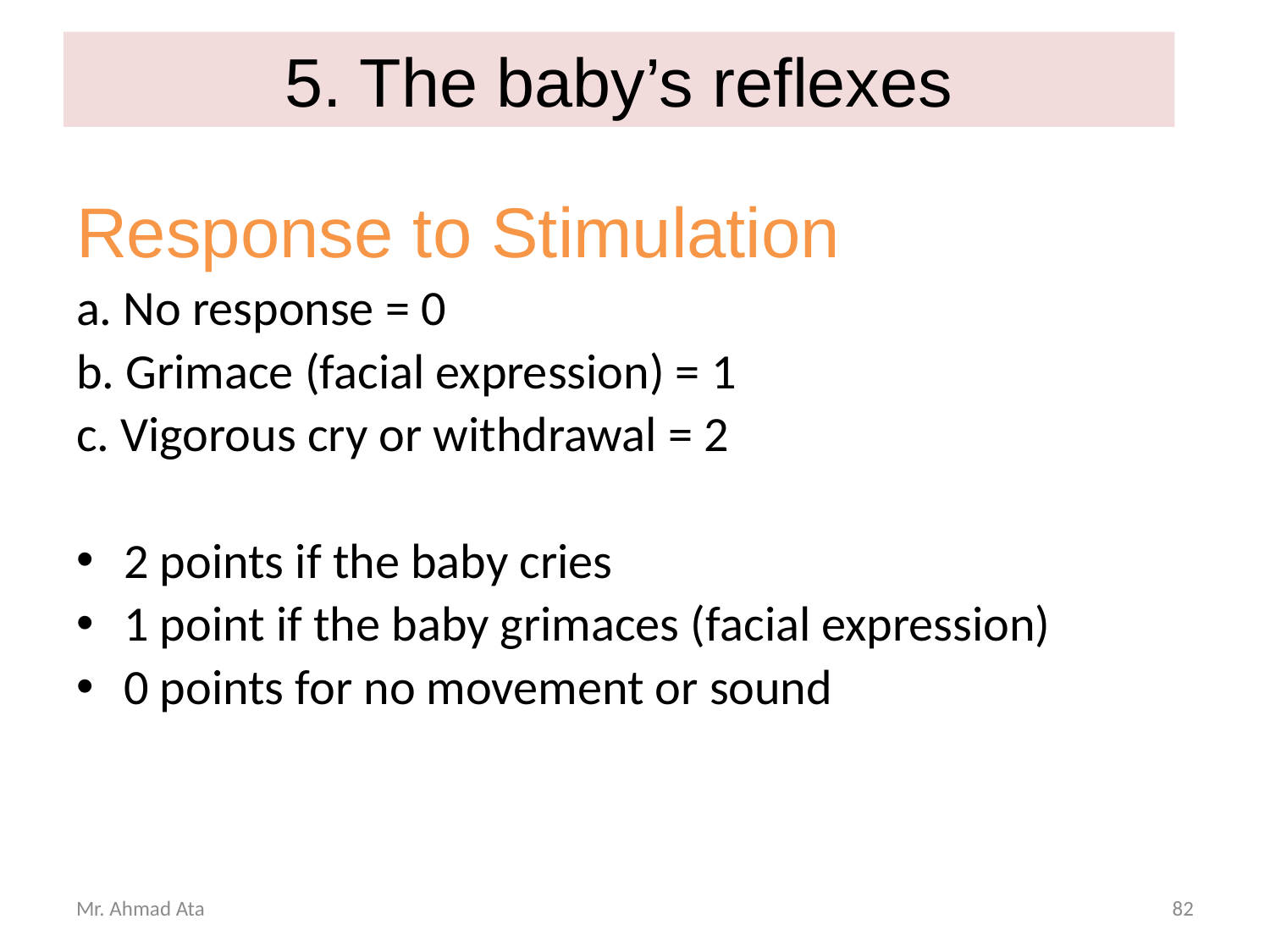

# 5. The baby’s reflexes
Response to Stimulation
a. No response = 0
b. Grimace (facial expression) = 1
c. Vigorous cry or withdrawal = 2

2 points if the baby cries
1 point if the baby grimaces (facial expression)
0 points for no movement or sound
Mr. Ahmad Ata
82